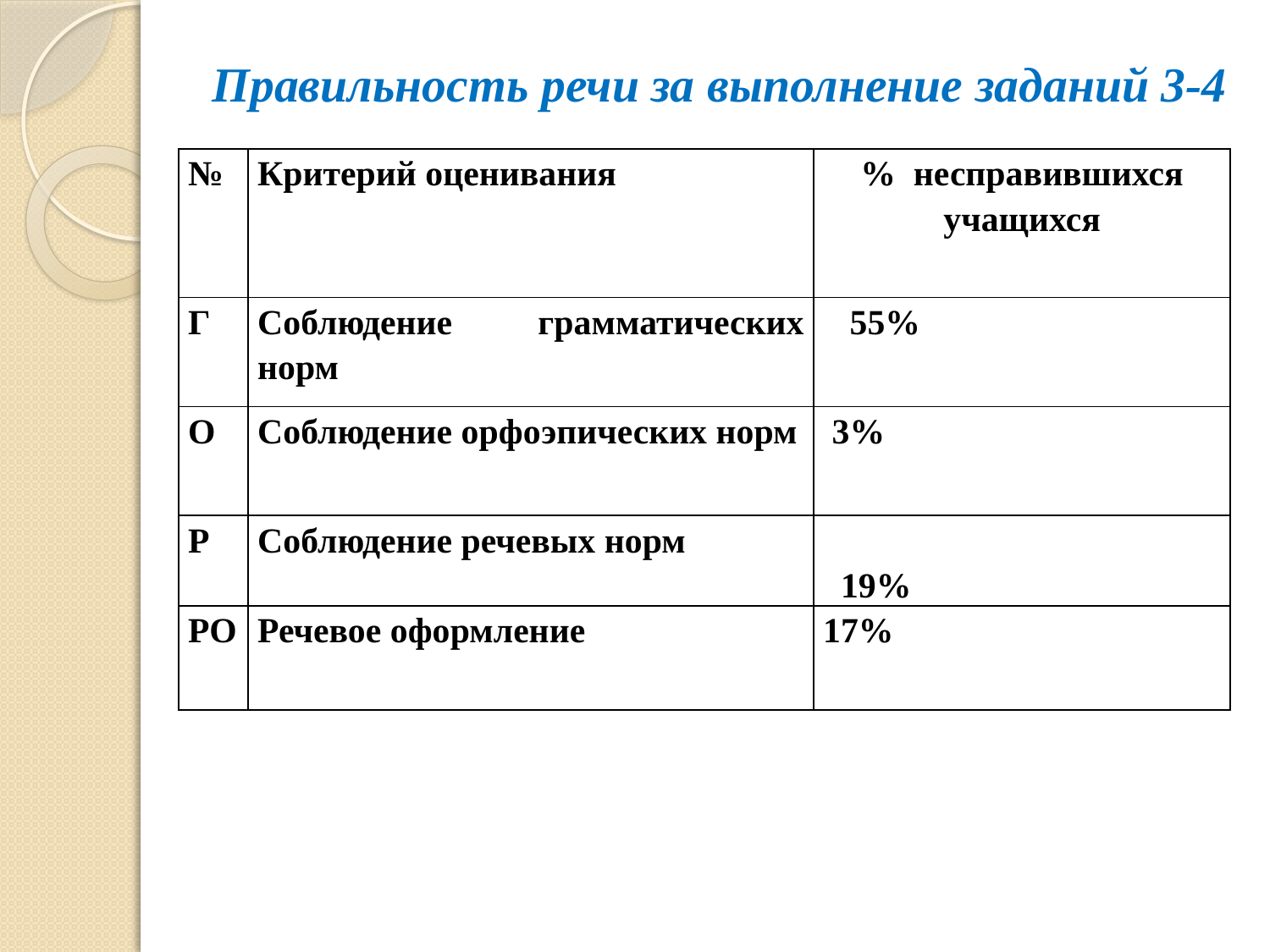

# Правильность речи за выполнение заданий 3-4
| № | Критерий оценивания | % несправившихся учащихся |
| --- | --- | --- |
| Г | Соблюдение грамматических норм | 55% |
| О | Соблюдение орфоэпических норм | 3% |
| Р | Соблюдение речевых норм | 19% |
| РО | Речевое оформление | 17% |